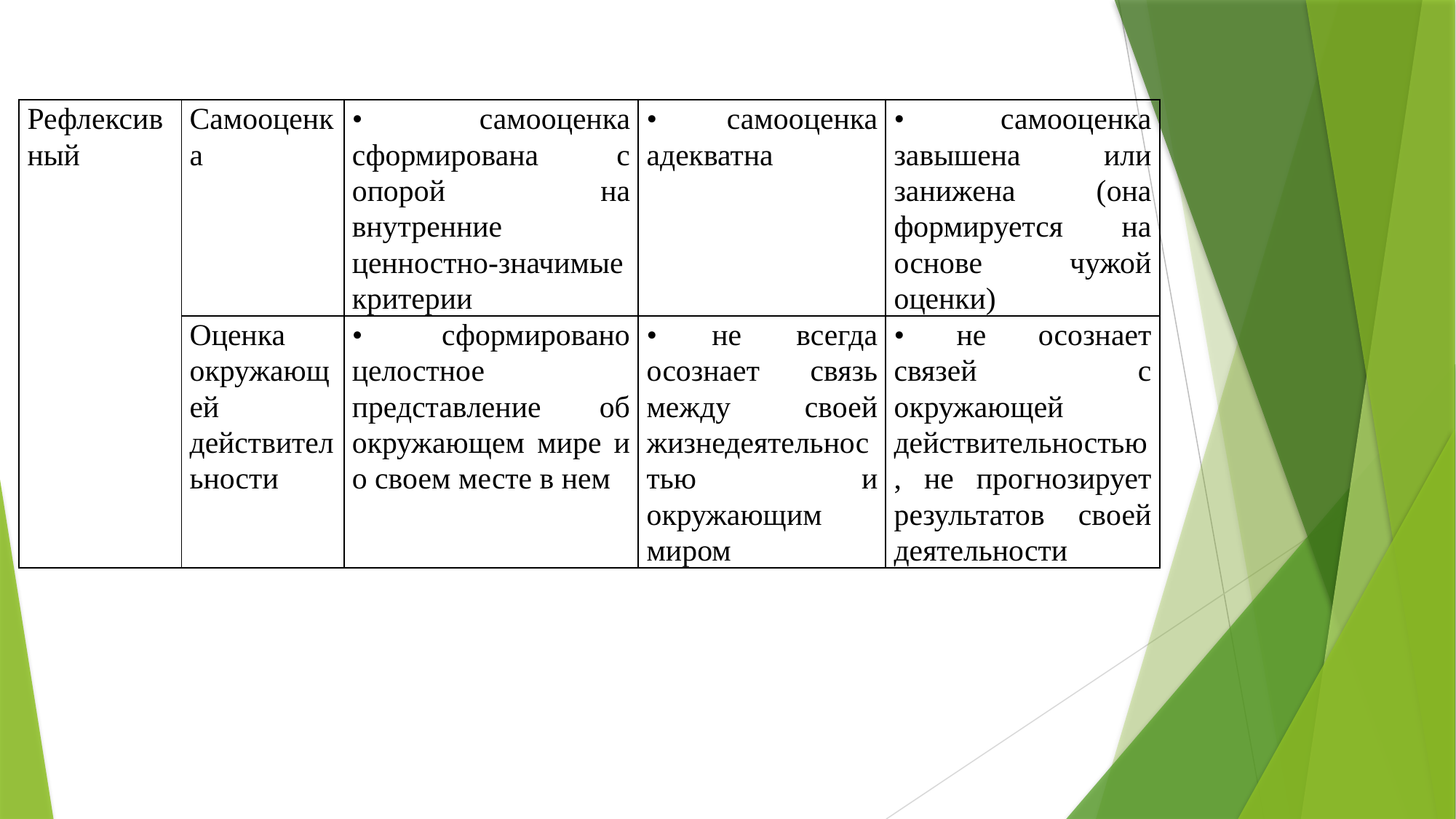

| Рефлексивный | Самооценка | • самооценка сформирована с опорой на внутренние ценностно-значимые критерии | • самооценка адекватна | • самооценка завышена или занижена (она формируется на основе чужой оценки) |
| --- | --- | --- | --- | --- |
|  | Оценка окружающей действительности | • сформировано целостное представление об окружающем мире и о своем месте в нем | • не всегда осознает связь между своей жизнедеятельностью и окружающим миром | • не осознает связей с окружающей действительностью, не прогнозирует результатов своей деятельности |